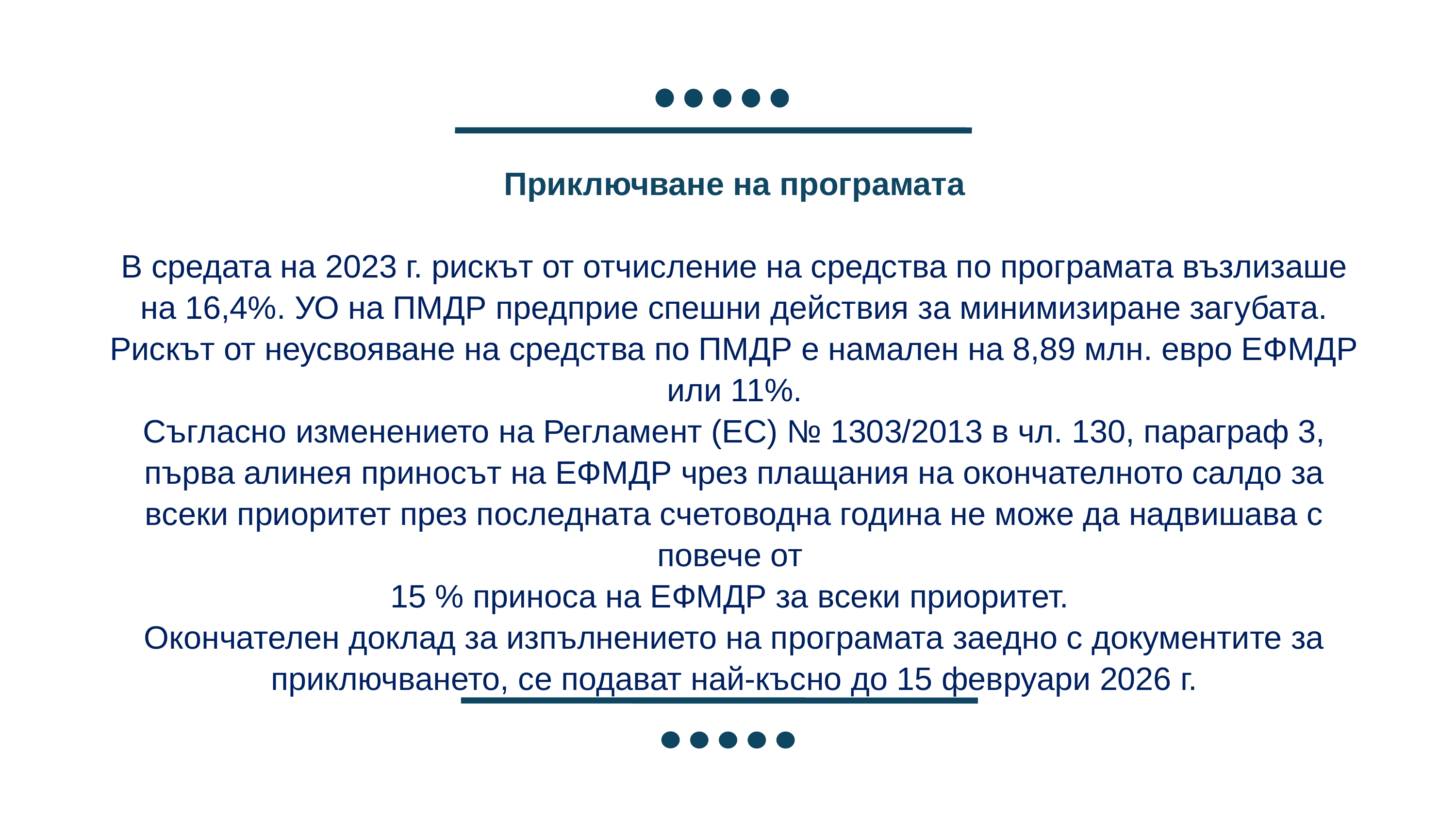

Приключване на програмата

В средата на 2023 г. рискът от отчисление на средства по програмата възлизаше на 16,4%. УО на ПМДР предприе спешни действия за минимизиране загубата.
Рискът от неусвояване на средства по ПМДР е намален на 8,89 млн. евро ЕФМДР или 11%.
Съгласно изменението на Регламент (ЕС) № 1303/2013 в чл. 130, параграф 3, първа алинея приносът на ЕФМДР чрез плащания на окончателното салдо за всеки приоритет през последната счетоводна година не може да надвишава с повече от
15 % приноса на ЕФМДР за всеки приоритет.
Окончателен доклад за изпълнението на програмата заедно с документите за приключването, се подават най-късно до 15 февруари 2026 г.